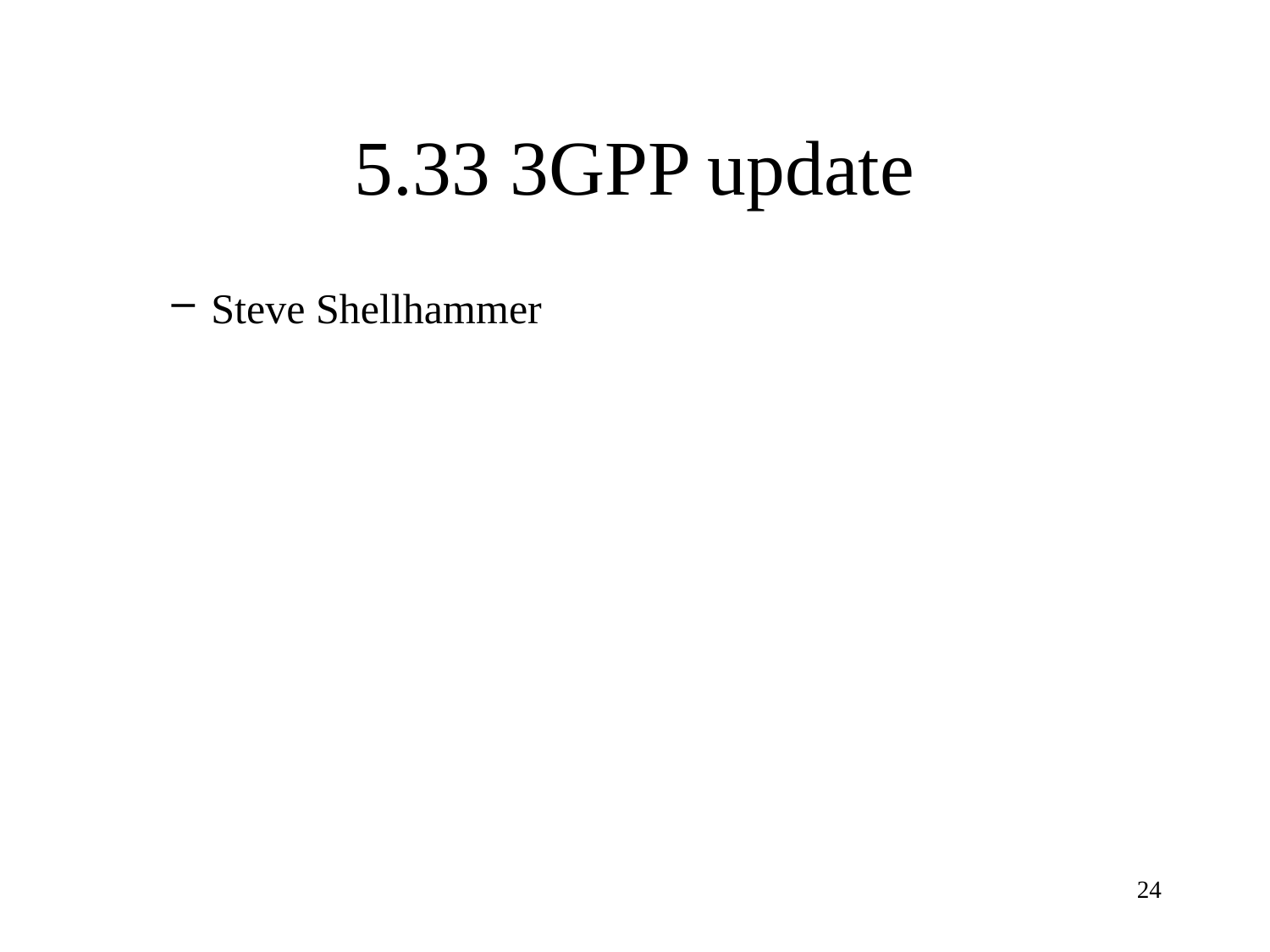

# 5.33 3GPP update
Steve Shellhammer

24